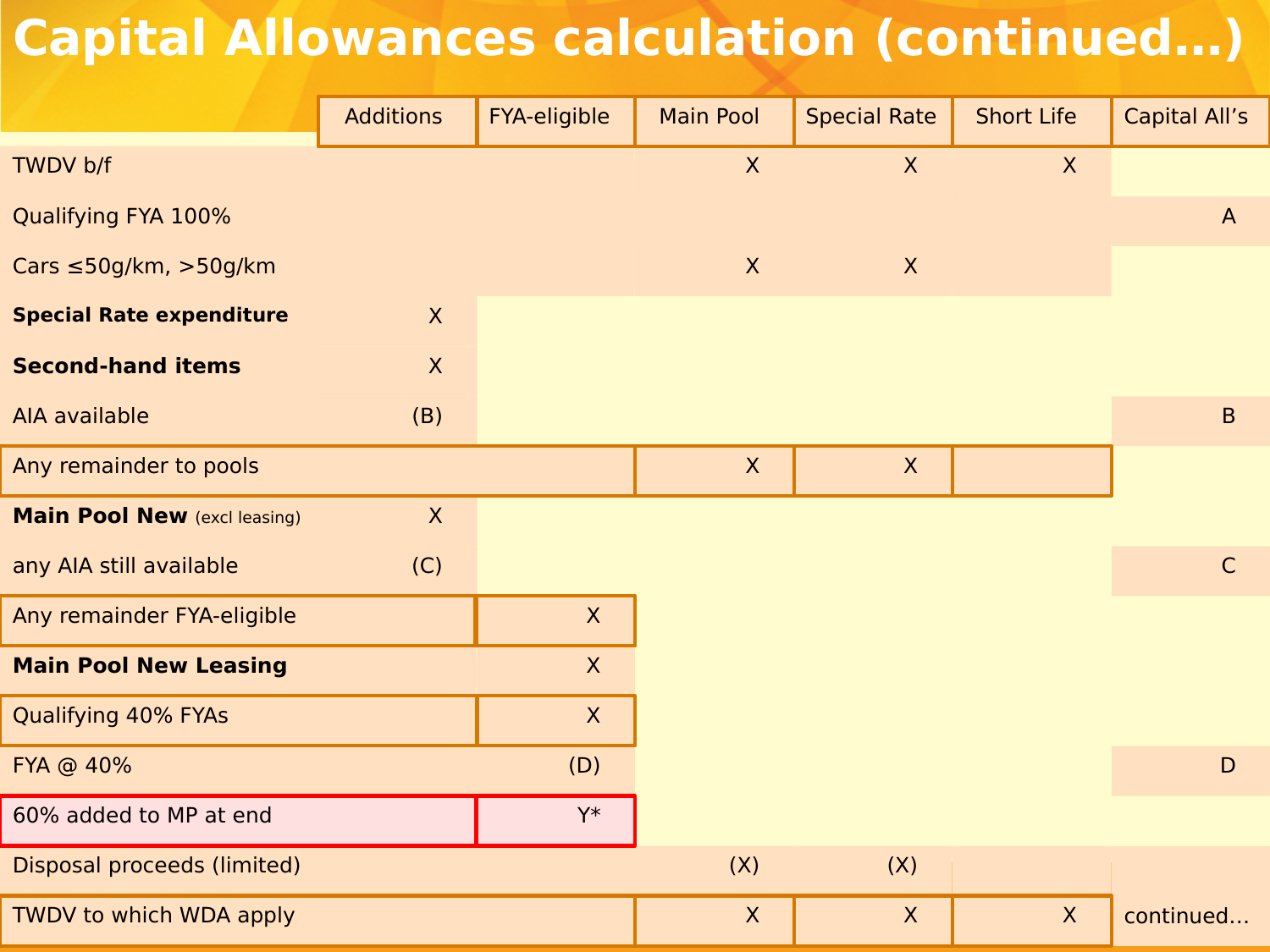

# Capital Allowances calculation (continued…)
	FYA-eligible
	Main Pool
	Special Rate
	Short Life
	Additions
	Capital All’s
TWDV b/f
	X
	X
	X
Qualifying FYA 100%
	A
Cars ≤50g/km, >50g/km
	X
	X

Special Rate expenditure
	X
Second-hand items

	X
AIA available
	(B)
	B
Any remainder to pools
	X
	X

Main Pool New (excl leasing)
	X
any AIA still available
	(C)
	C
Any remainder FYA-eligible
	X
Main Pool New Leasing
	X
Qualifying 40% FYAs
	X
FYA @ 40%
	(D)
	D
60% added to MP at end
	Y*
Disposal proceeds (limited)

	(X)
	(X)

TWDV to which WDA apply
	X
	X
	X
	continued…